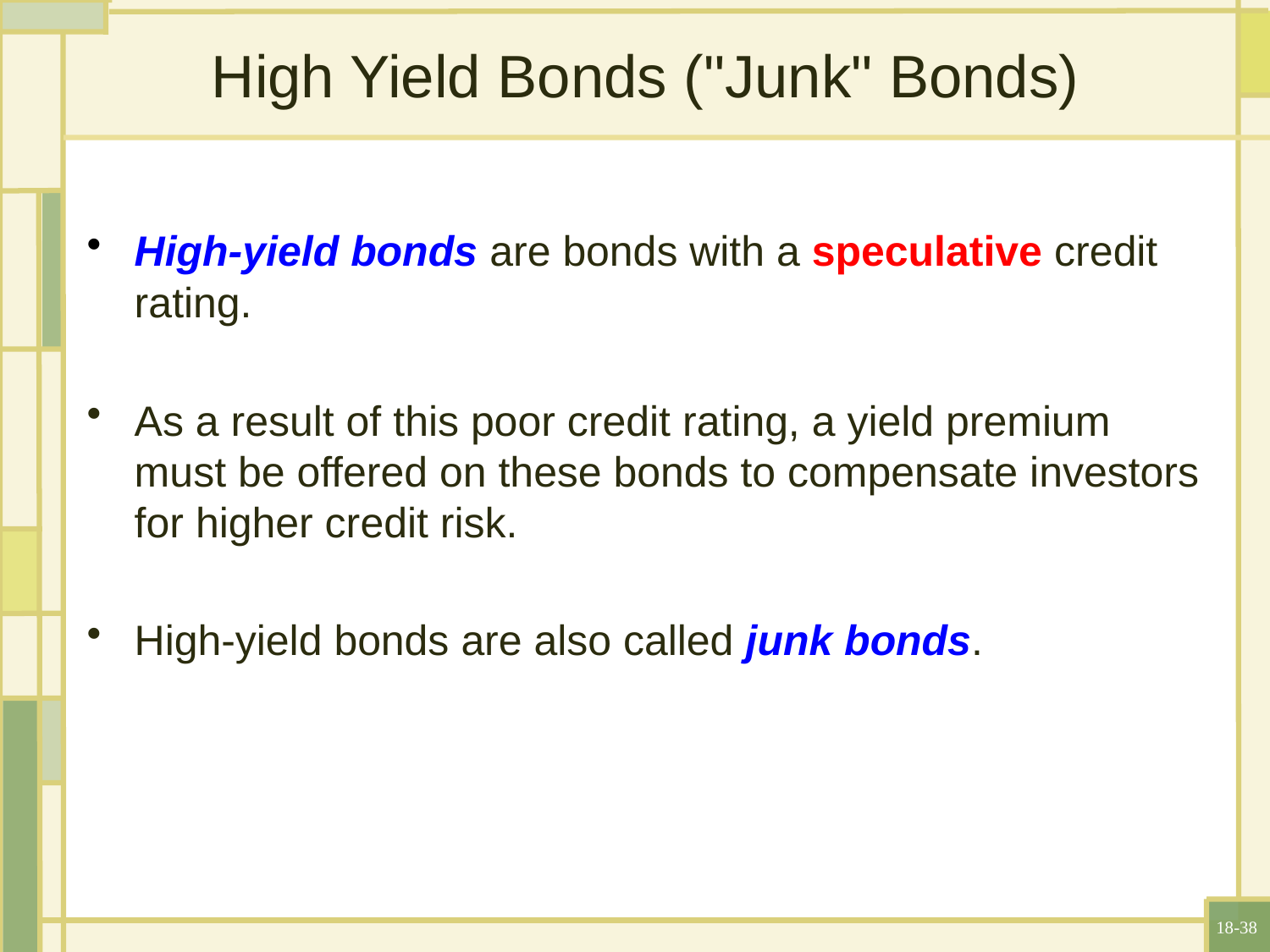

High-yield bonds are bonds with a speculative credit rating.

As a result of this poor credit rating, a yield premium must be offered on these bonds to compensate investors for higher credit risk.

High-yield bonds are also called junk bonds.

High Yield Bonds ("Junk" Bonds)